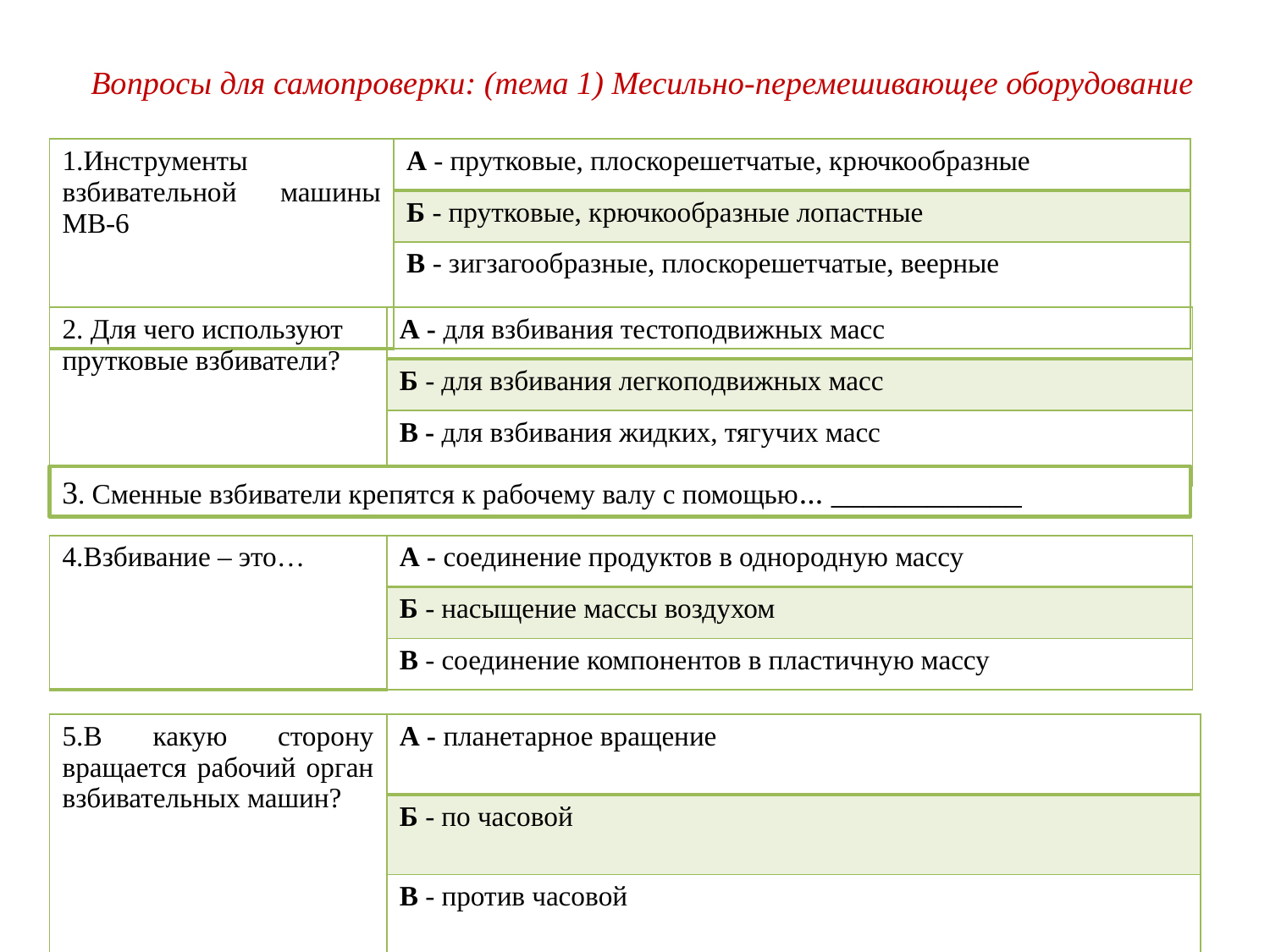

# Вопросы для самопроверки: (тема 1) Месильно-перемешивающее оборудование
| 1.Инструменты взбивательной машины МВ-6 | А - прутковые, плоскорешетчатые, крючкообразные |
| --- | --- |
|  | Б - прутковые, крючкообразные лопастные |
|  | В - зигзагообразные, плоскорешетчатые, веерные |
| 2. Для чего используют прутковые взбиватели? | А - для взбивания тестоподвижных масс |
| --- | --- |
|  | Б - для взбивания легкоподвижных масс |
|  | В - для взбивания жидких, тягучих масс |
3. Сменные взбиватели крепятся к рабочему валу с помощью... ____________
| 4.Взбивание – это… | А - соединение продуктов в однородную массу |
| --- | --- |
|  | Б - насыщение массы воздухом |
|  | В - соединение компонентов в пластичную массу |
| 5.В какую сторону вращается рабочий орган взбивательных машин? | А - планетарное вращение |
| --- | --- |
|  | Б - по часовой |
|  | В - против часовой |